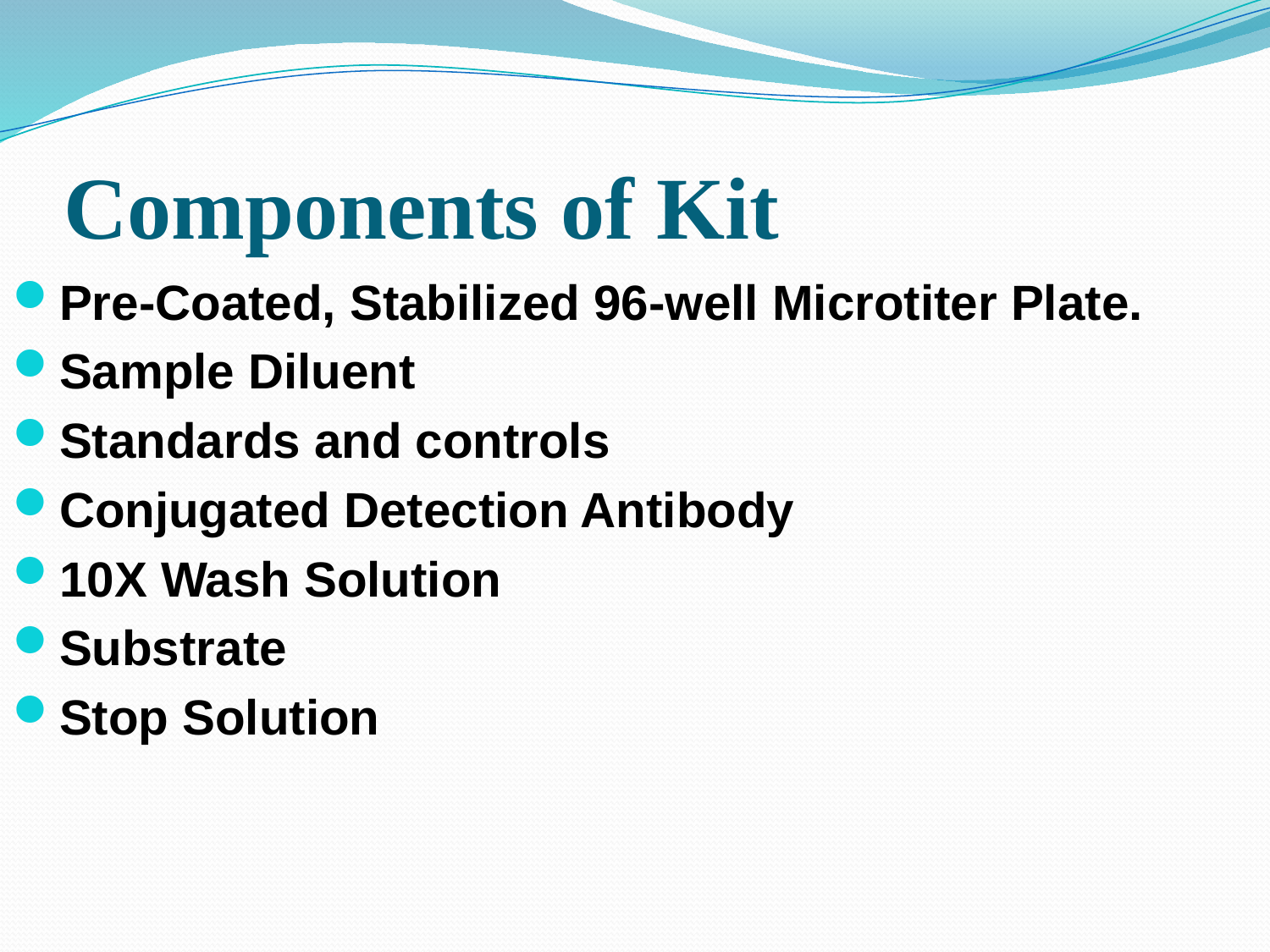

# Components of Kit
Pre-Coated, Stabilized 96-well Microtiter Plate.
Sample Diluent
Standards and controls
Conjugated Detection Antibody
10X Wash Solution
Substrate
Stop Solution